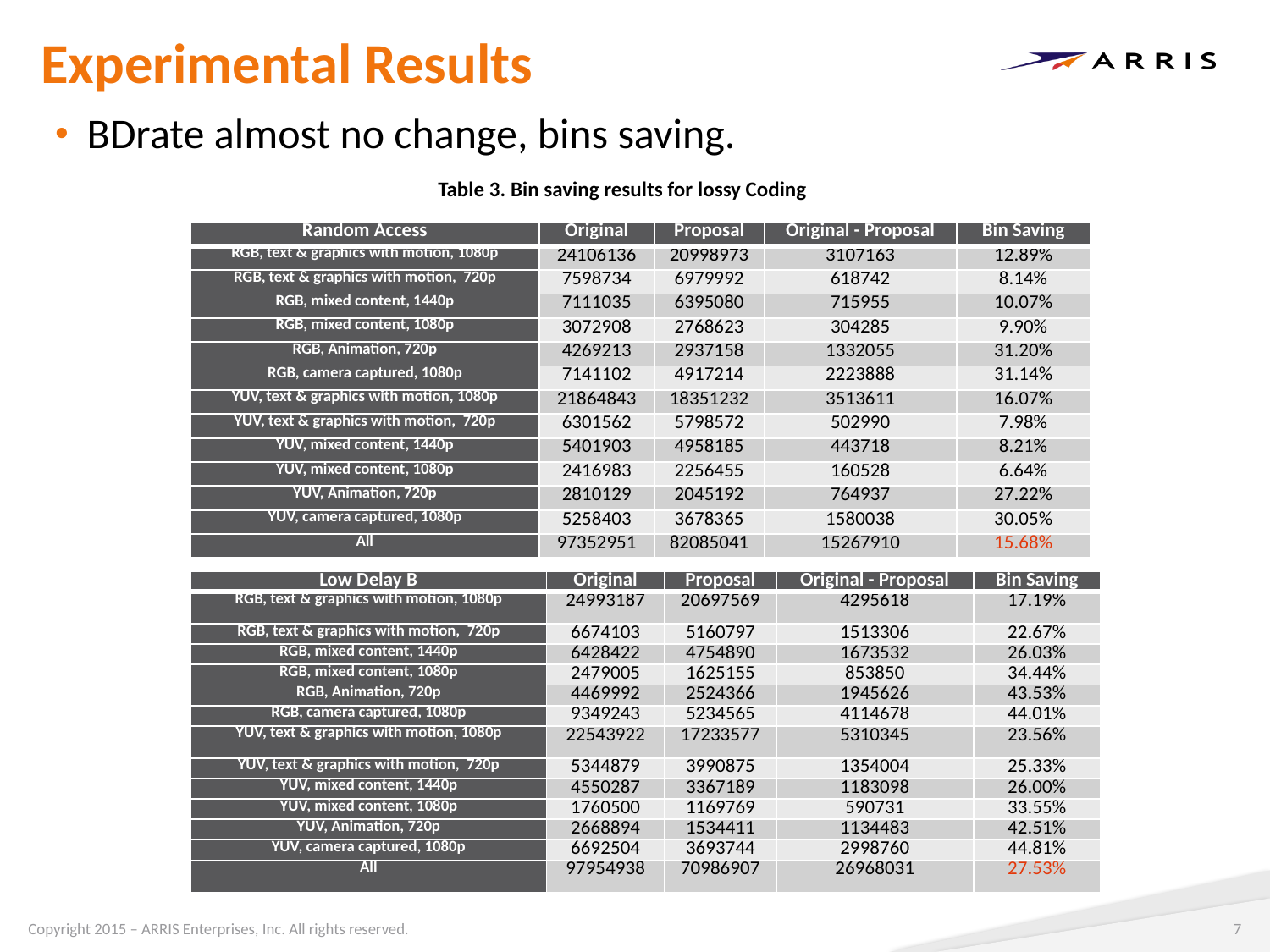

# Experimental Results
BDrate almost no change, bins saving.

Table 3. Bin saving results for lossy Coding
| Random Access | Original | Proposal | Original - Proposal | Bin Saving |
| --- | --- | --- | --- | --- |
| RGB, text & graphics with motion, 1080p | 24106136 | 20998973 | 3107163 | 12.89% |
| RGB, text & graphics with motion, 720p | 7598734 | 6979992 | 618742 | 8.14% |
| RGB, mixed content, 1440p | 7111035 | 6395080 | 715955 | 10.07% |
| RGB, mixed content, 1080p | 3072908 | 2768623 | 304285 | 9.90% |
| RGB, Animation, 720p | 4269213 | 2937158 | 1332055 | 31.20% |
| RGB, camera captured, 1080p | 7141102 | 4917214 | 2223888 | 31.14% |
| YUV, text & graphics with motion, 1080p | 21864843 | 18351232 | 3513611 | 16.07% |
| YUV, text & graphics with motion, 720p | 6301562 | 5798572 | 502990 | 7.98% |
| YUV, mixed content, 1440p | 5401903 | 4958185 | 443718 | 8.21% |
| YUV, mixed content, 1080p | 2416983 | 2256455 | 160528 | 6.64% |
| YUV, Animation, 720p | 2810129 | 2045192 | 764937 | 27.22% |
| YUV, camera captured, 1080p | 5258403 | 3678365 | 1580038 | 30.05% |
| All | 97352951 | 82085041 | 15267910 | 15.68% |

| Low Delay B | Original | Proposal | Original - Proposal | Bin Saving |
| --- | --- | --- | --- | --- |
| RGB, text & graphics with motion, 1080p | 24993187 | 20697569 | 4295618 | 17.19% |
| RGB, text & graphics with motion, 720p | 6674103 | 5160797 | 1513306 | 22.67% |
| RGB, mixed content, 1440p | 6428422 | 4754890 | 1673532 | 26.03% |
| RGB, mixed content, 1080p | 2479005 | 1625155 | 853850 | 34.44% |
| RGB, Animation, 720p | 4469992 | 2524366 | 1945626 | 43.53% |
| RGB, camera captured, 1080p | 9349243 | 5234565 | 4114678 | 44.01% |
| YUV, text & graphics with motion, 1080p | 22543922 | 17233577 | 5310345 | 23.56% |
| YUV, text & graphics with motion, 720p | 5344879 | 3990875 | 1354004 | 25.33% |
| YUV, mixed content, 1440p | 4550287 | 3367189 | 1183098 | 26.00% |
| YUV, mixed content, 1080p | 1760500 | 1169769 | 590731 | 33.55% |
| YUV, Animation, 720p | 2668894 | 1534411 | 1134483 | 42.51% |
| YUV, camera captured, 1080p | 6692504 | 3693744 | 2998760 | 44.81% |
| All | 97954938 | 70986907 | 26968031 | 27.53% |

7